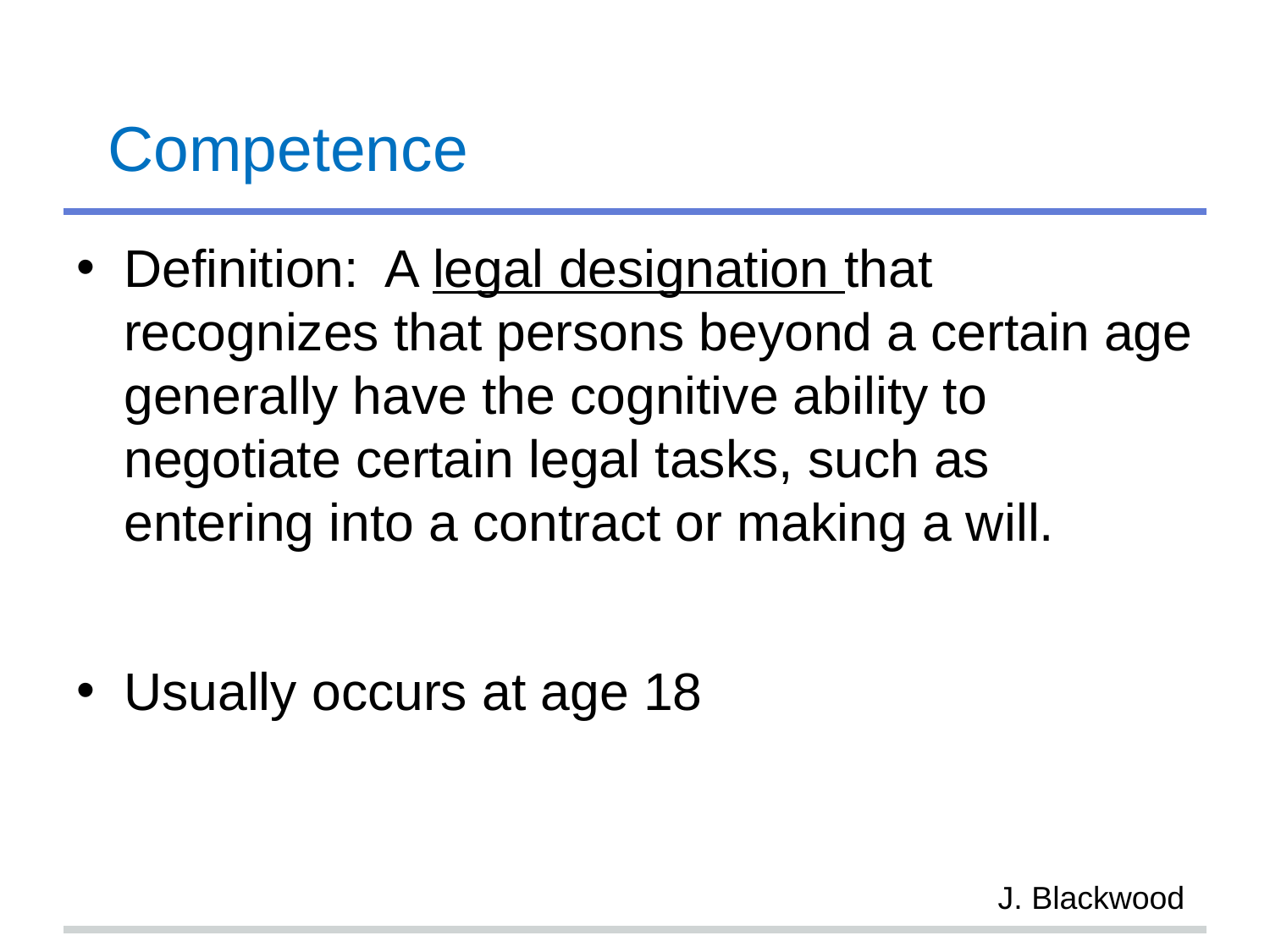

# Competence
Definition:  A legal designation that recognizes that persons beyond a certain age generally have the cognitive ability to negotiate certain legal tasks, such as entering into a contract or making a will.

Usually occurs at age 18
J. Blackwood